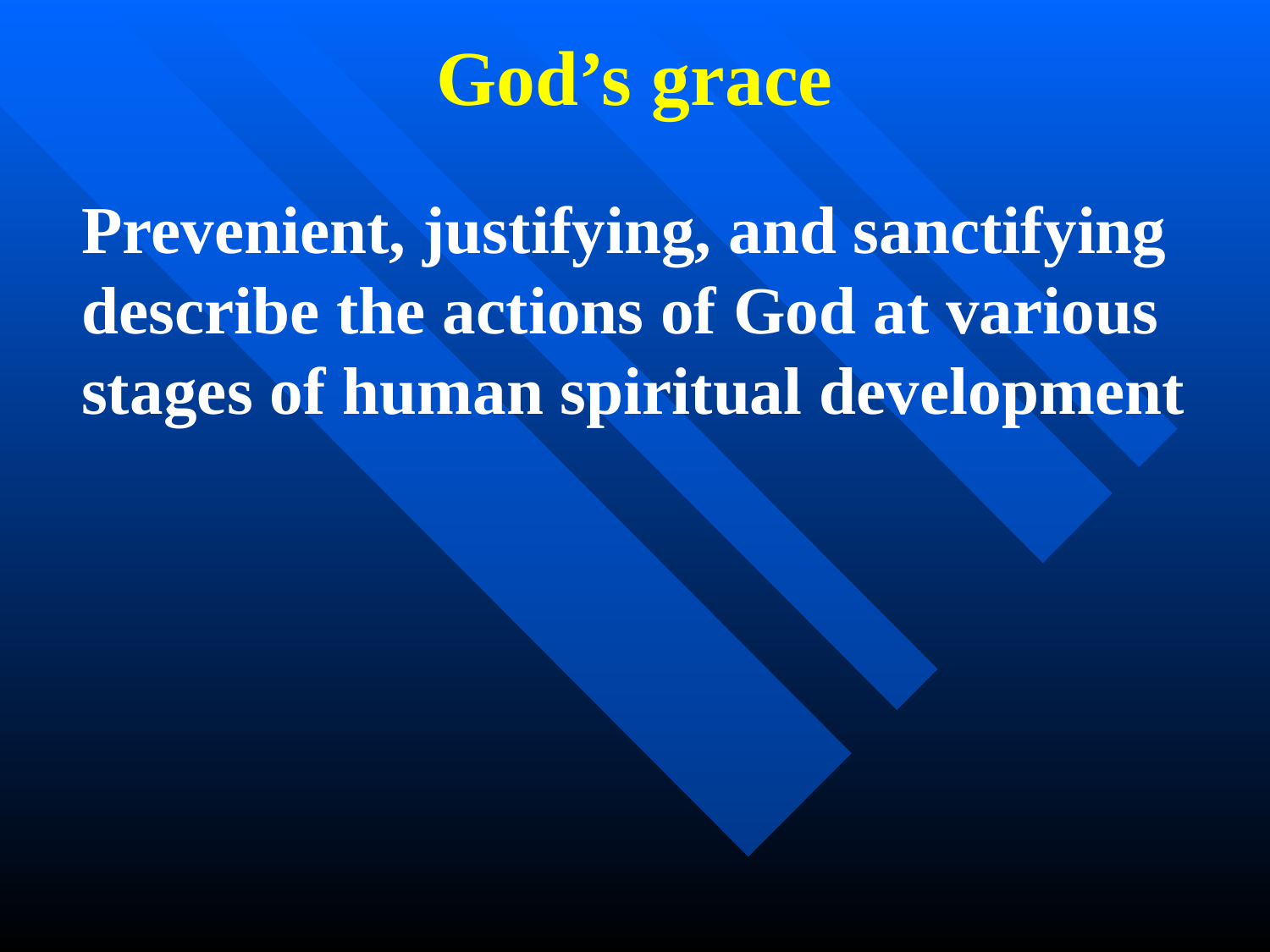

God’s grace
Prevenient, justifying, and sanctifying describe the actions of God at various stages of human spiritual development